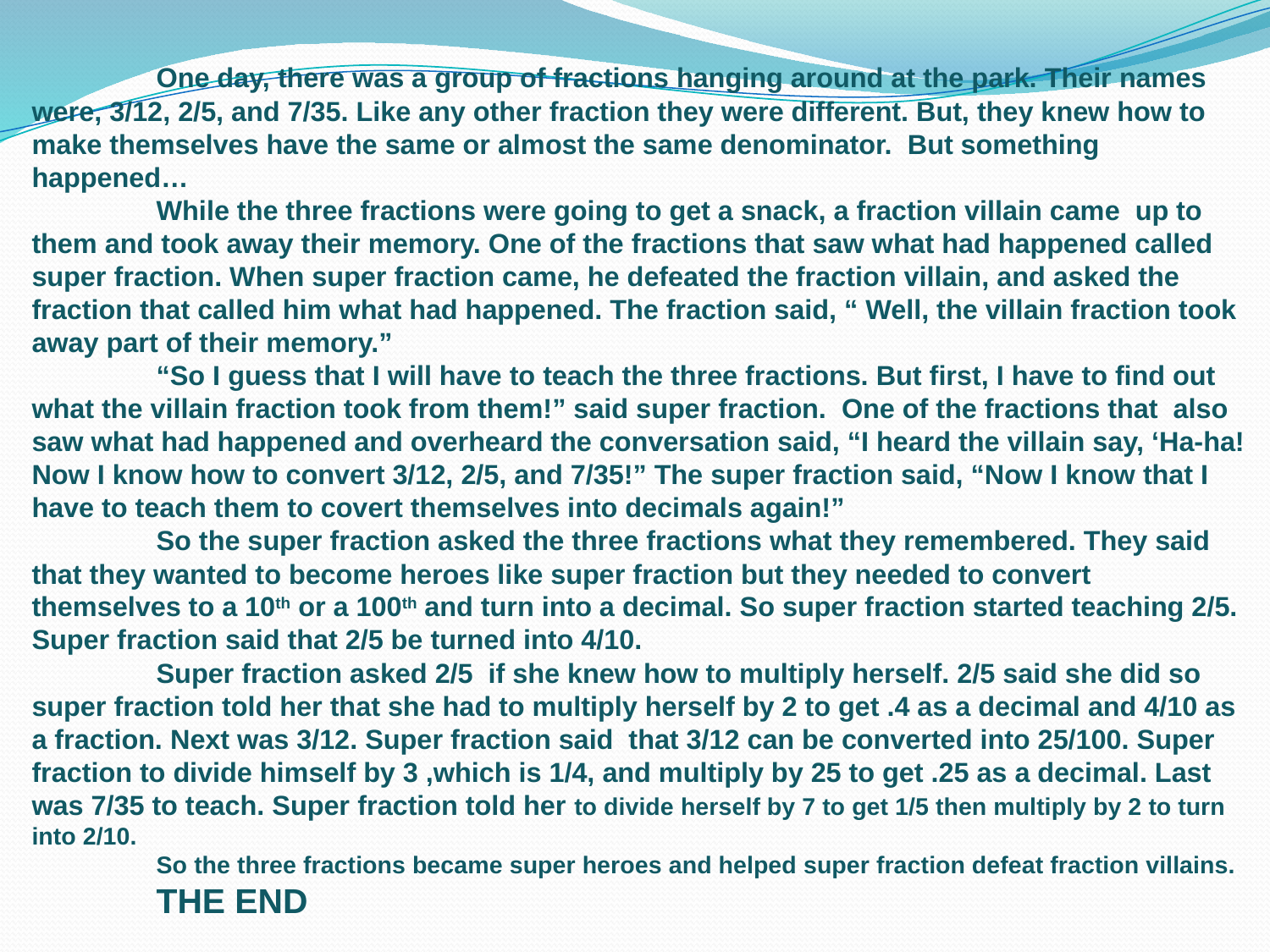

# One day, there was a group of fractions hanging around at the park. Their names were, 3/12, 2/5, and 7/35. Like any other fraction they were different. But, they knew how to make themselves have the same or almost the same denominator.  But something happened… While the three fractions were going to get a snack, a fraction villain came  up to them and took away their memory. One of the fractions that saw what had happened called super fraction. When super fraction came, he defeated the fraction villain, and asked the fraction that called him what had happened. The fraction said, “ Well, the villain fraction took away part of their memory.” “So I guess that I will have to teach the three fractions. But first, I have to find out what the villain fraction took from them!” said super fraction.  One of the fractions that  also saw what had happened and overheard the conversation said, “I heard the villain say, ‘Ha-ha! Now I know how to convert 3/12, 2/5, and 7/35!” The super fraction said, “Now I know that I have to teach them to covert themselves into decimals again!” So the super fraction asked the three fractions what they remembered. They said that they wanted to become heroes like super fraction but they needed to convert themselves to a 10th or a 100th and turn into a decimal. So super fraction started teaching 2/5. Super fraction said that 2/5 be turned into 4/10. Super fraction asked 2/5  if she knew how to multiply herself. 2/5 said she did so super fraction told her that she had to multiply herself by 2 to get .4 as a decimal and 4/10 as a fraction. Next was 3/12. Super fraction said  that 3/12 can be converted into 25/100. Super fraction to divide himself by 3 ,which is 1/4, and multiply by 25 to get .25 as a decimal. Last was 7/35 to teach. Super fraction told her to divide herself by 7 to get 1/5 then multiply by 2 to turn into 2/10. So the three fractions became super heroes and helped super fraction defeat fraction villains. THE END